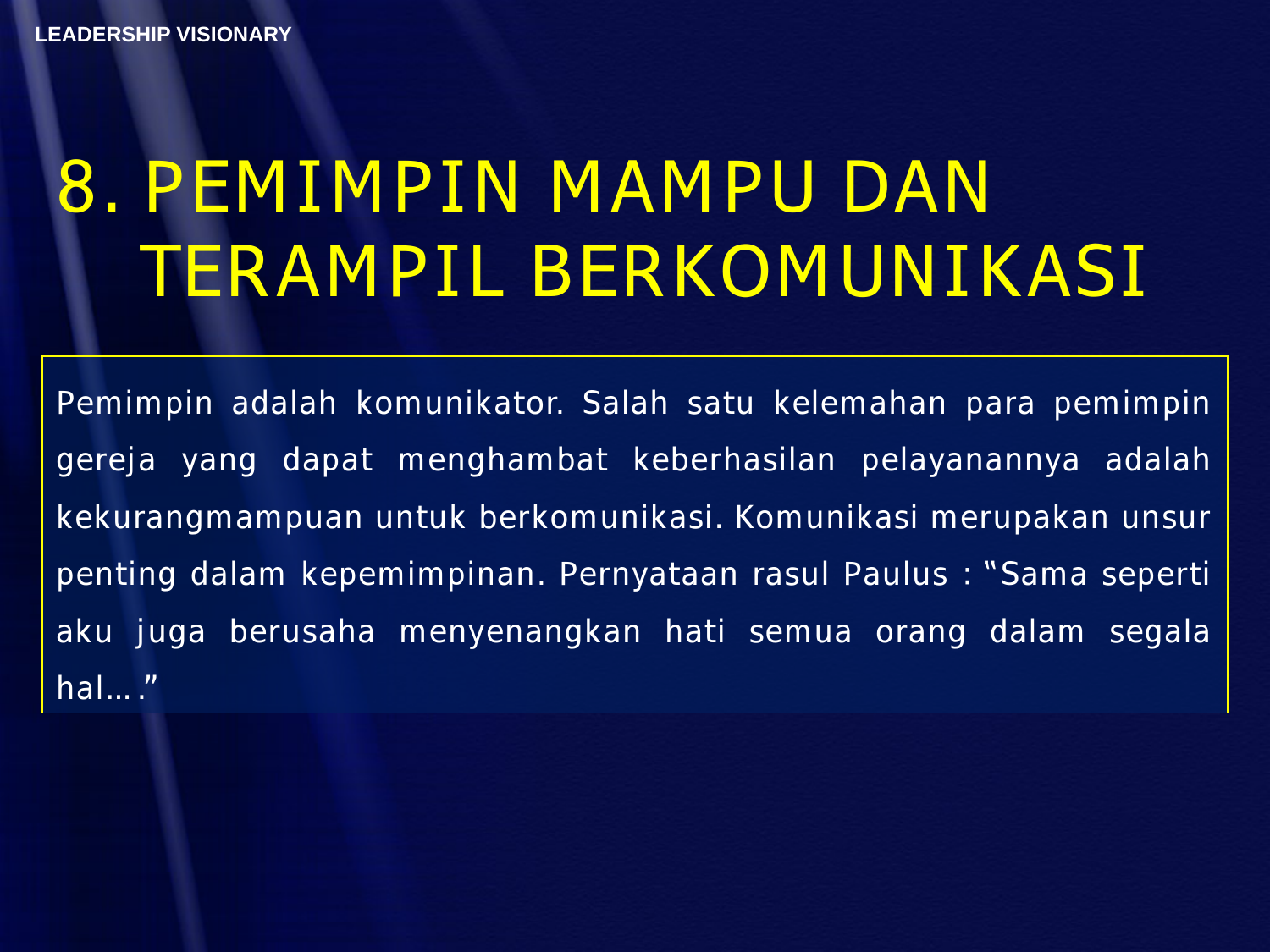

8. PEMIMPIN MAMPU DAN
    TERAMPIL BERKOMUNIKASI
Pemimpin adalah komunikator. Salah satu kelemahan para pemimpin gereja yang dapat menghambat keberhasilan pelayanannya adalah kekurangmampuan untuk berkomunikasi. Komunikasi merupakan unsur penting dalam kepemimpinan. Pernyataan rasul Paulus : “Sama seperti aku juga berusaha menyenangkan hati semua orang dalam segala hal….”